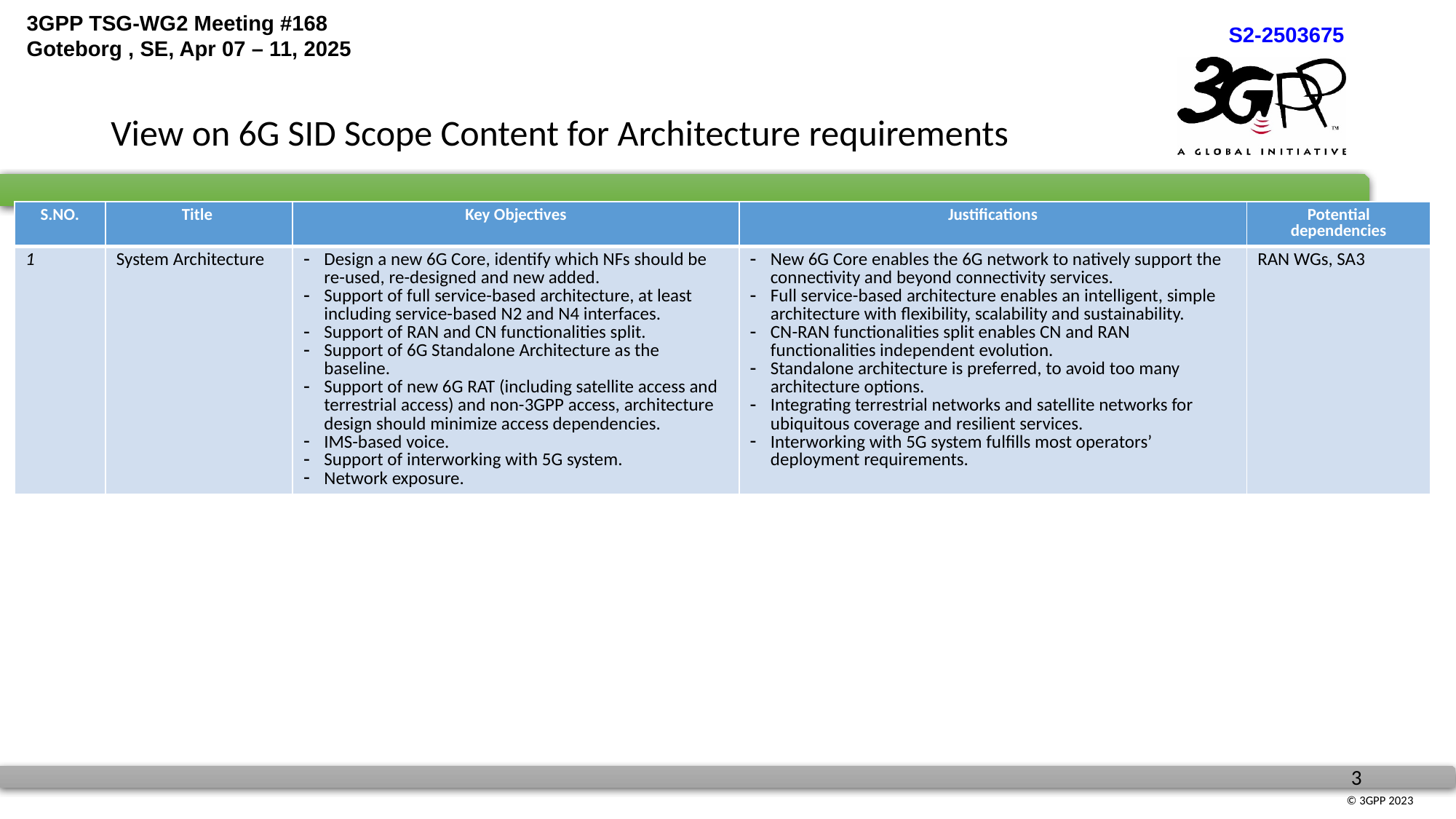

# View on 6G SID Scope Content for Architecture requirements
| S.NO. | Title | Key Objectives | Justifications | Potential dependencies |
| --- | --- | --- | --- | --- |
| 1 | System Architecture | Design a new 6G Core, identify which NFs should be re-used, re-designed and new added. Support of full service-based architecture, at least including service-based N2 and N4 interfaces. Support of RAN and CN functionalities split. Support of 6G Standalone Architecture as the baseline. Support of new 6G RAT (including satellite access and terrestrial access) and non-3GPP access, architecture design should minimize access dependencies. IMS-based voice. Support of interworking with 5G system. Network exposure. | New 6G Core enables the 6G network to natively support the connectivity and beyond connectivity services. Full service-based architecture enables an intelligent, simple architecture with flexibility, scalability and sustainability. CN-RAN functionalities split enables CN and RAN functionalities independent evolution. Standalone architecture is preferred, to avoid too many architecture options. Integrating terrestrial networks and satellite networks for ubiquitous coverage and resilient services. Interworking with 5G system fulfills most operators’ deployment requirements. | RAN WGs, SA3 |